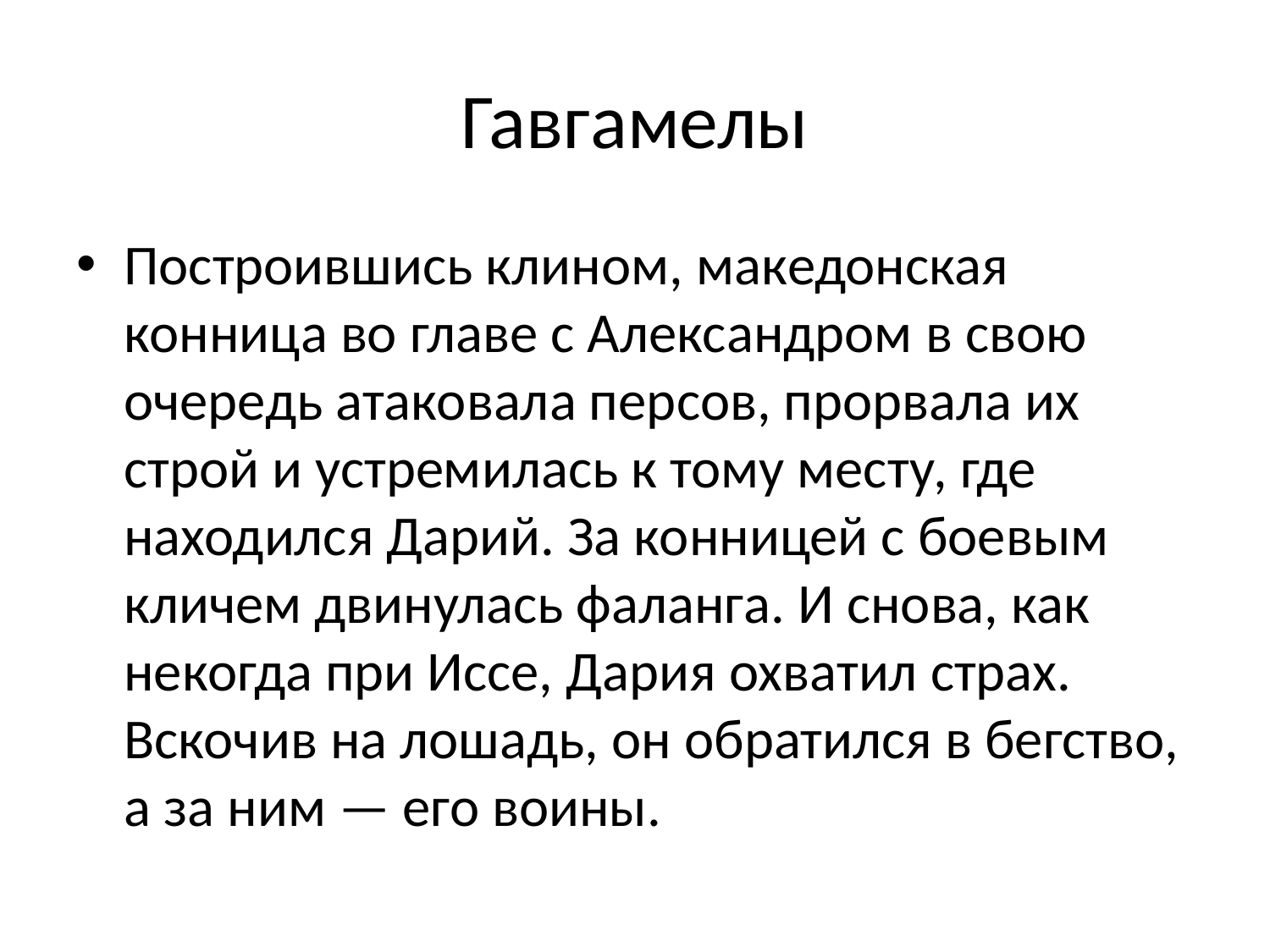

# Гавгамелы
Построившись клином, македонская конница во главе с Александром в свою очередь атаковала персов, прорвала их строй и устремилась к тому месту, где находился Дарий. За конницей с боевым кличем двинулась фаланга. И снова, как некогда при Иссе, Дария охватил страх. Вскочив на лошадь, он обратился в бегство, а за ним — его воины.